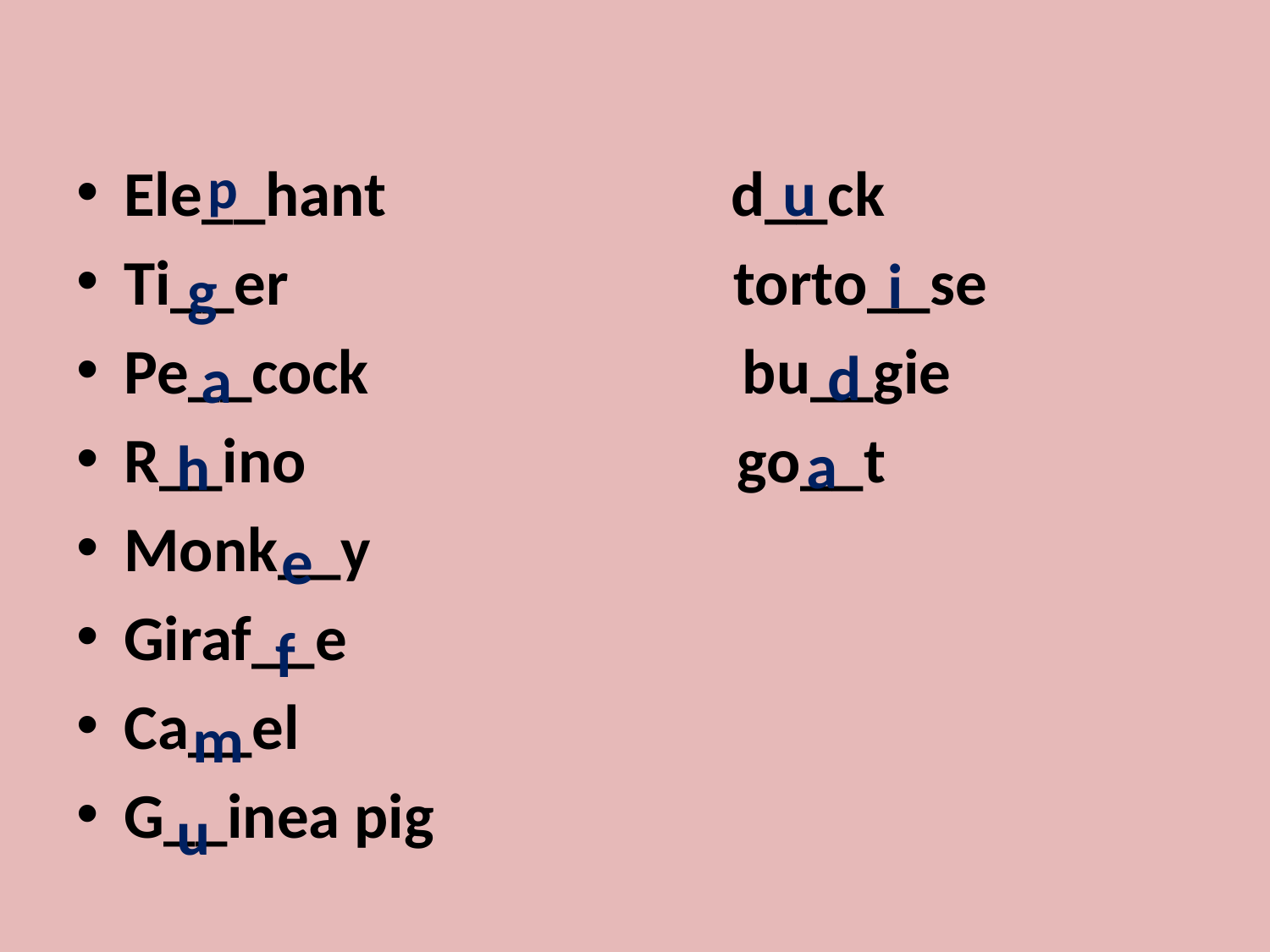

#
Ele__hant                        d__ck
Ti__er                               torto__se
Pe__cock                          bu__gie
R__ino                              go__t
Monk__y
Giraf__e
Ca__el
G__inea pig
p
u
i
g
d
a
a
h
e
f
m
u